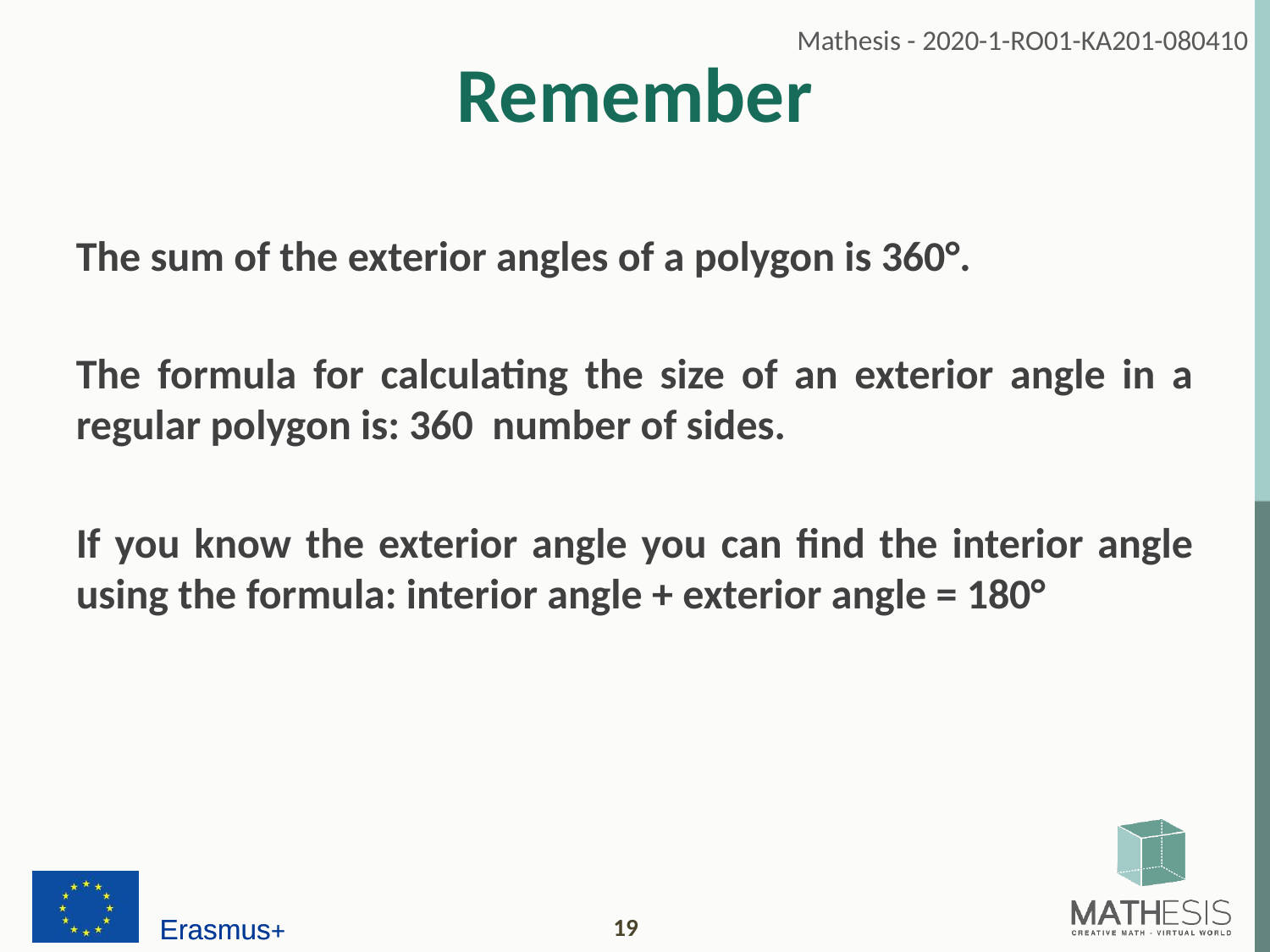

# Remember
The sum of the exterior angles of a polygon is 360°.

The formula for calculating the size of an exterior angle in a regular polygon is: 360  number of sides.

If you know the exterior angle you can find the interior angle using the formula: interior angle + exterior angle = 180°